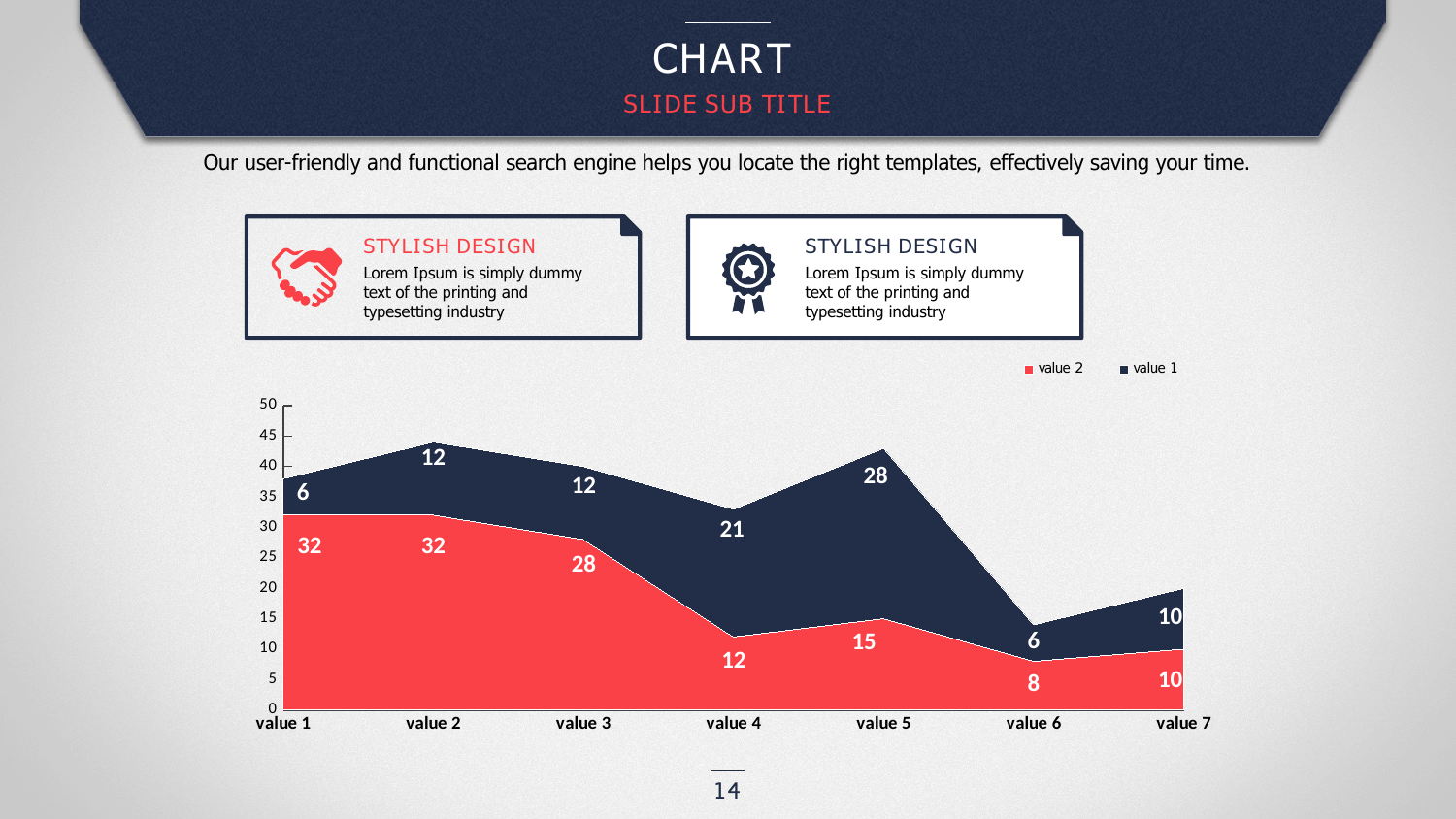

CHART
SLIDE SUB TITLE
Our user-friendly and functional search engine helps you locate the right templates, effectively saving your time.

STYLISH DESIGN

Lorem Ipsum is simply dummy text of the printing and typesetting industry

STYLISH DESIGN

Lorem Ipsum is simply dummy text of the printing and typesetting industry

### Chart

| Category | value 2 | value 1 |
|---|---|---|
| value 1 | 32.0 | 6.0 |
| value 2 | 32.0 | 12.0 |
| value 3 | 28.0 | 12.0 |
| value 4 | 12.0 | 21.0 |
| value 5 | 15.0 | 28.0 |
| value 6 | 8.0 | 6.0 |
| value 7 | 10.0 | 10.0 |
14